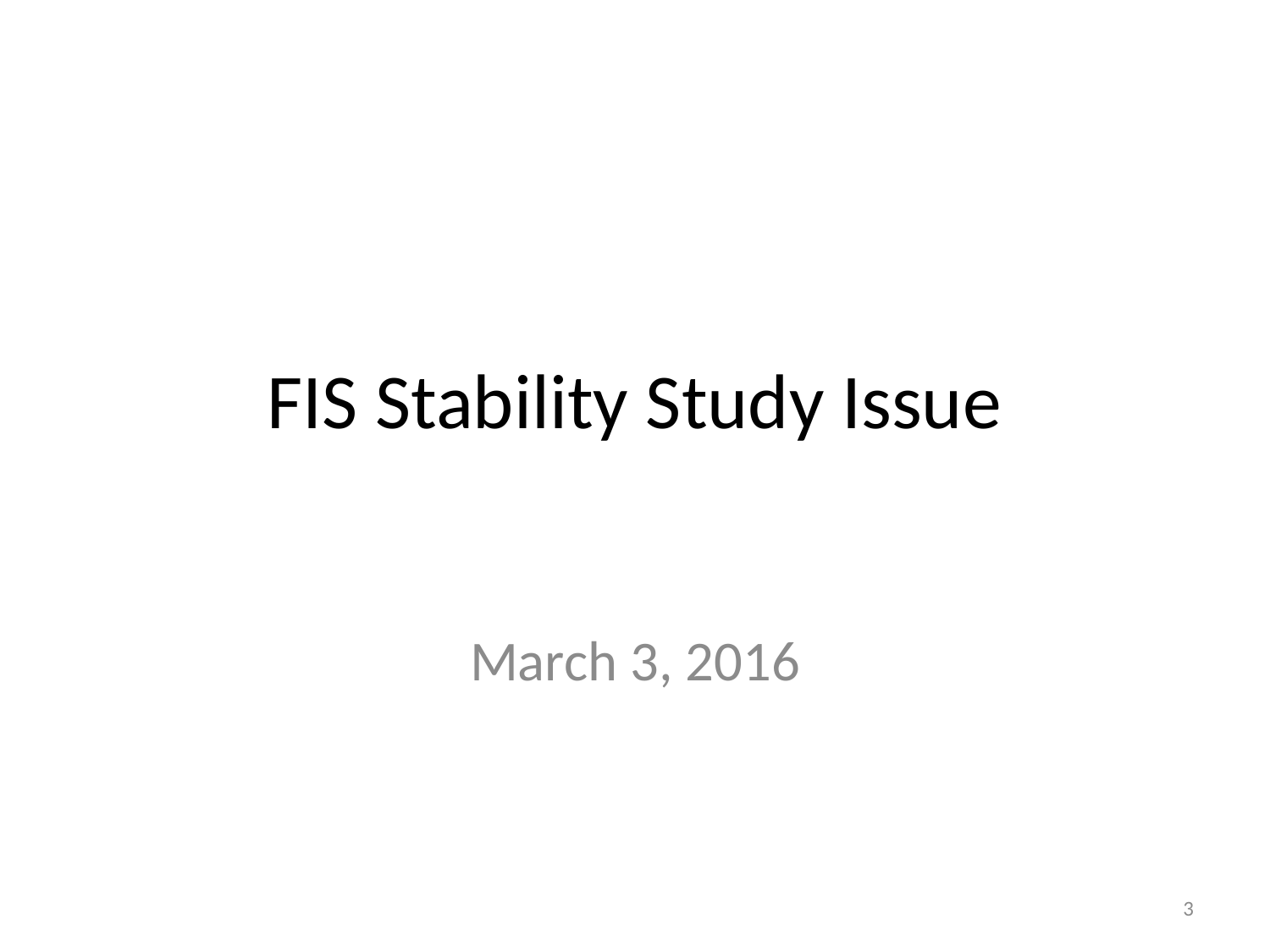

# FIS Stability Study Issue

March 3, 2016
3